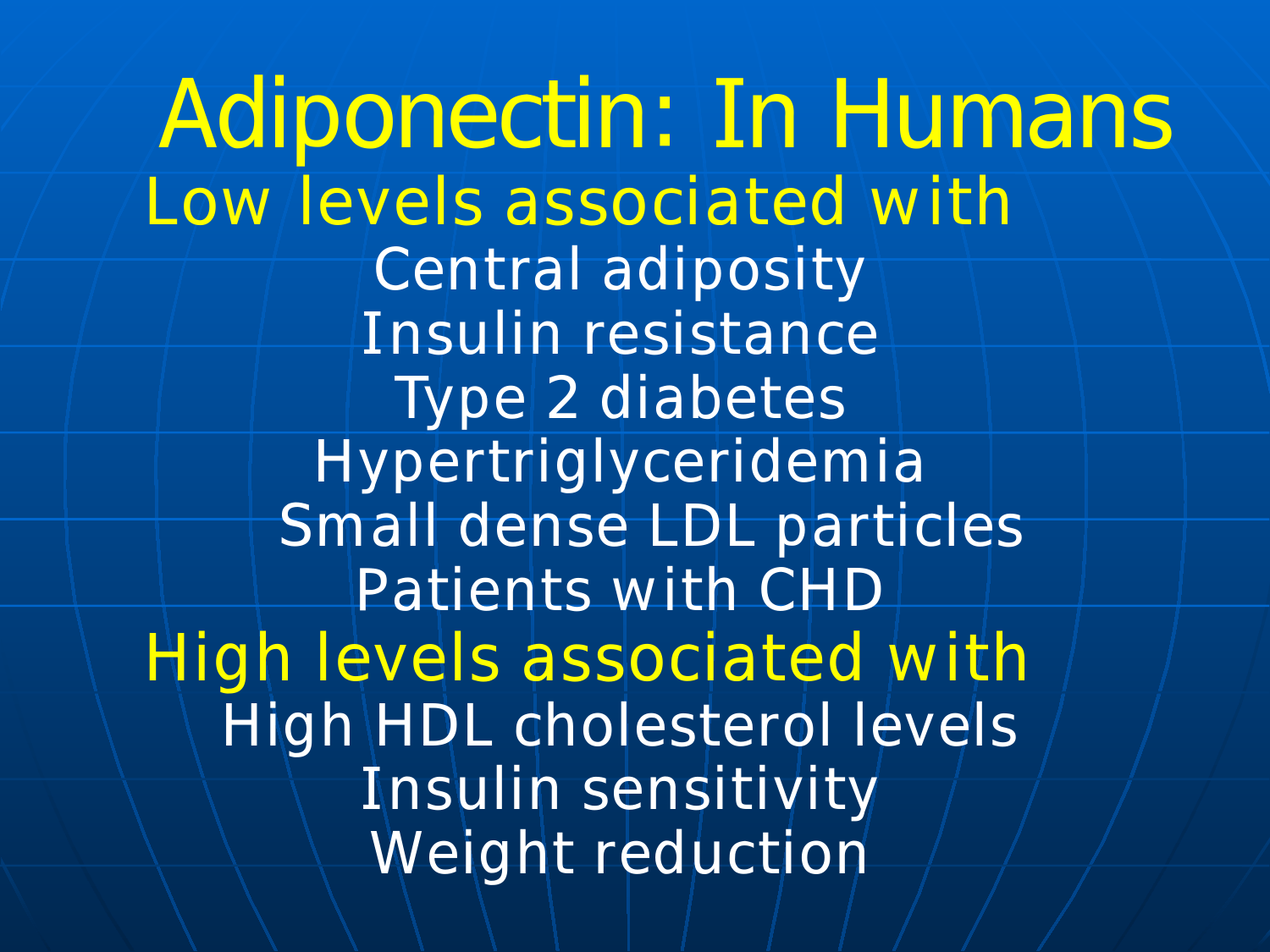

Adiponectin: In Humans
Low levels associated with
Central adiposity
Insulin resistance
Type 2 diabetes
Hypertriglyceridemia
Small dense LDL particles
Patients with CHD
High levels associated with
High HDL cholesterol levels
Insulin sensitivity
Weight reduction